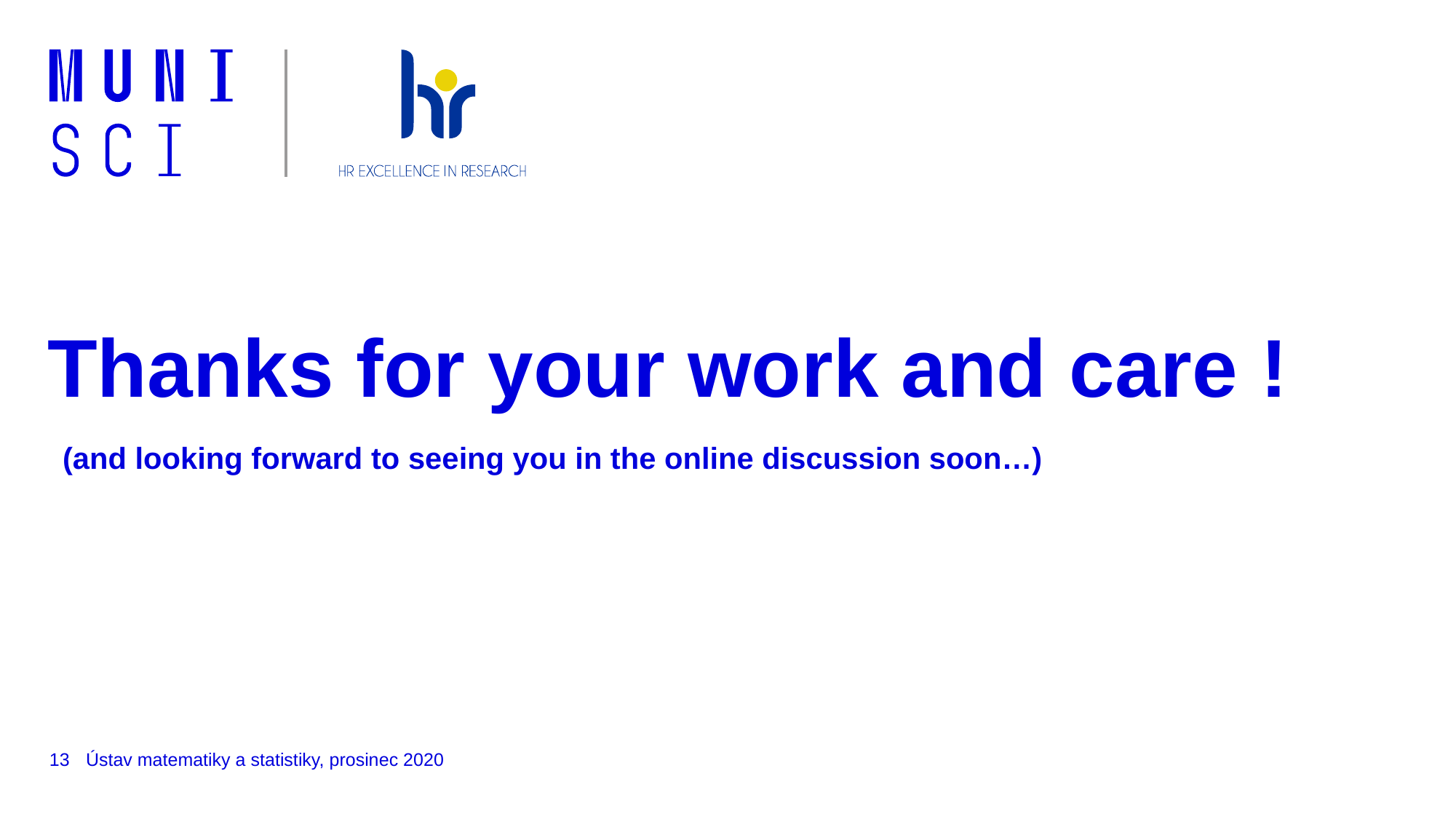

# Thanks for your work and care ! (and looking forward to seeing you in the online discussion soon…)

13
Ústav matematiky a statistiky, prosinec 2020